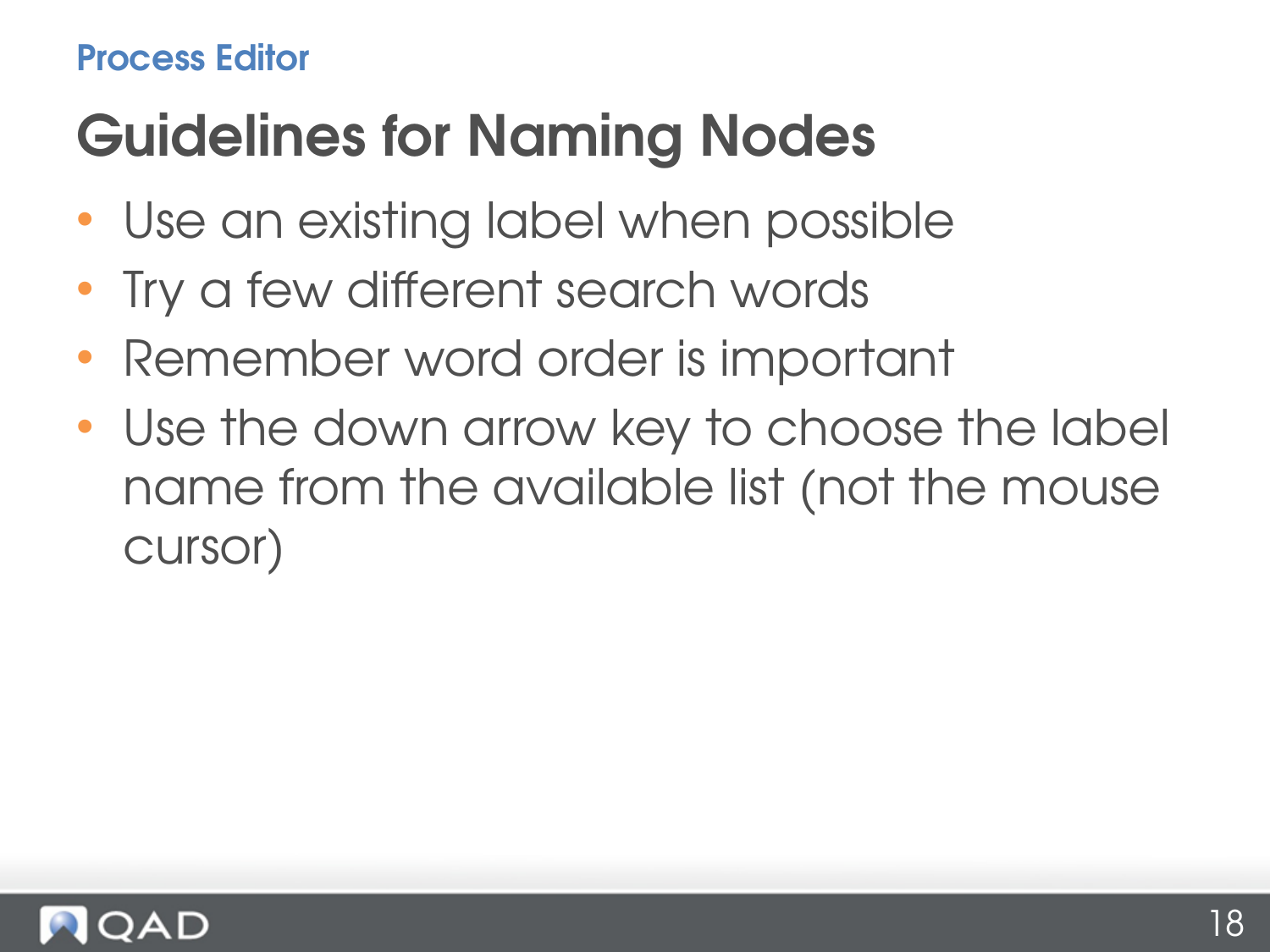

Process Editor
# Guidelines for Naming Nodes
Use an existing label when possible
Try a few different search words
Remember word order is important
Use the down arrow key to choose the label name from the available list (not the mouse cursor)

18